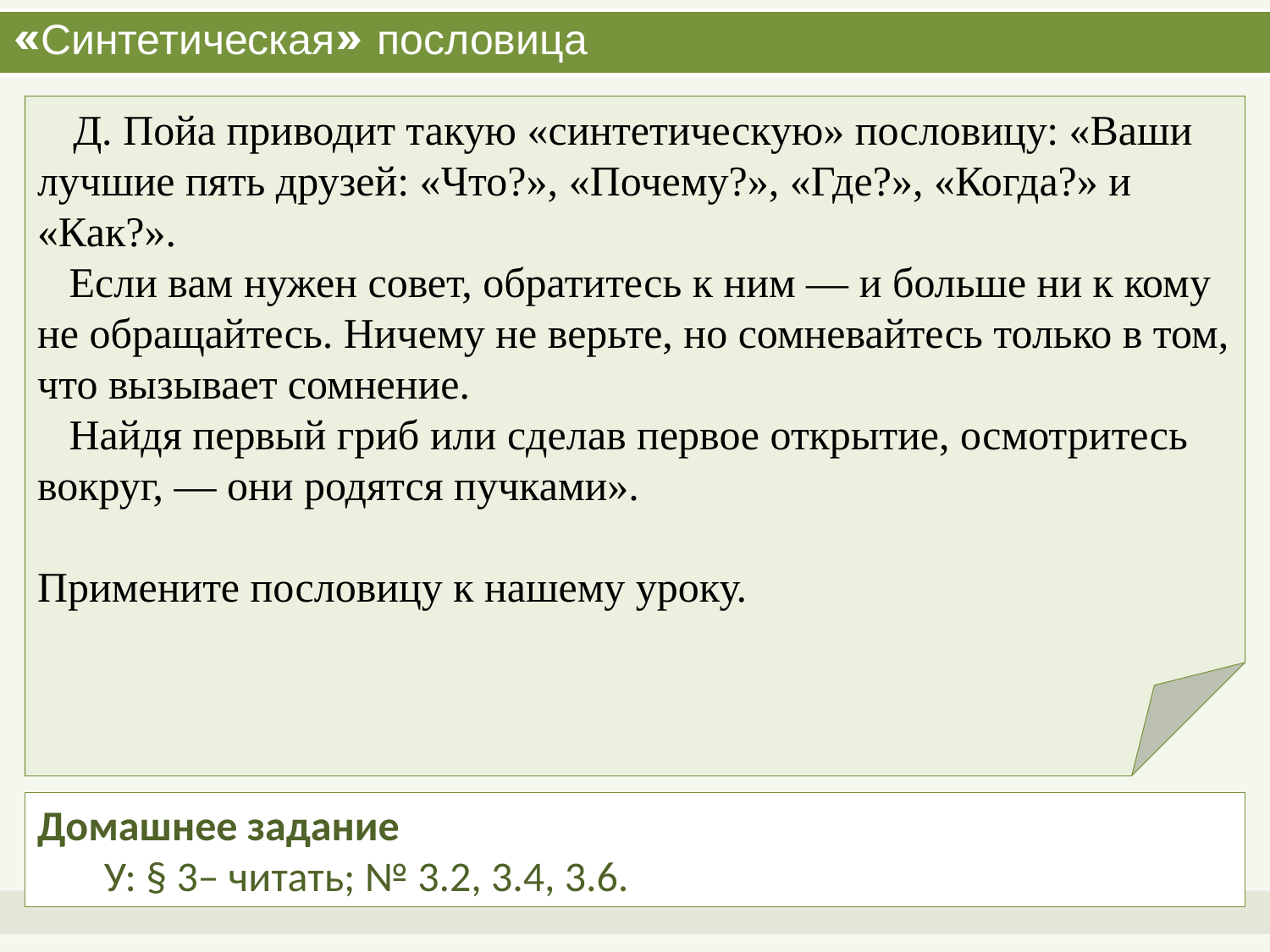

# «Синтетическая» пословица

   Д. Пойа приводит такую «синтетическую» пословицу: «Ваши лучшие пять друзей: «Что?», «Почему?», «Где?», «Когда?» и «Как?».
   Если вам нужен совет, обратитесь к ним — и больше ни к кому не обращайтесь. Ничему не верьте, но сомневайтесь только в том, что вызывает сомнение.
   Найдя первый гриб или сделав первое открытие, осмотритесь вокруг, — они родятся пучками».

Примените пословицу к нашему уроку.
Домашнее задание
       У: § 3– читать; № 3.2, 3.4, 3.6.